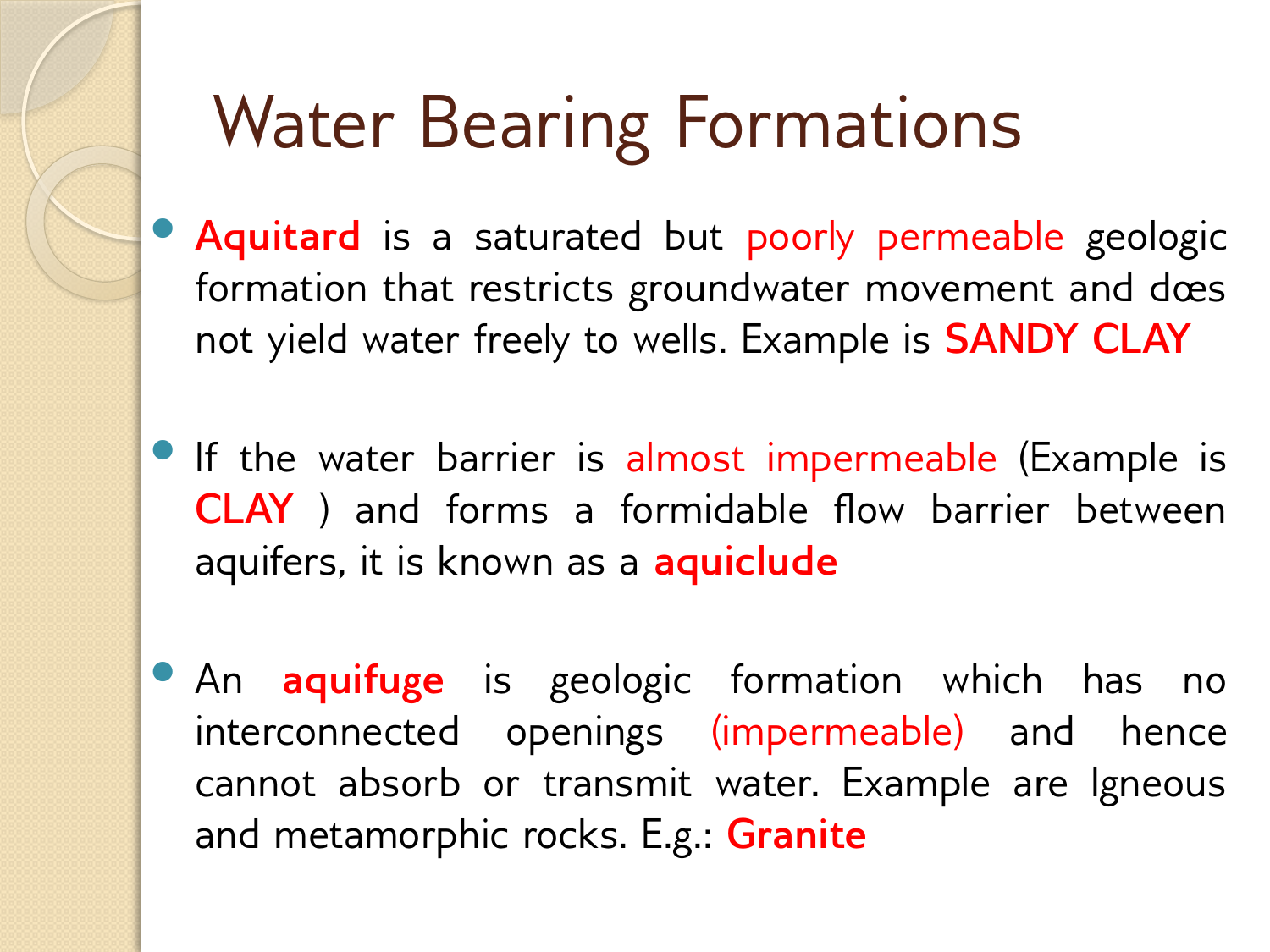

# Water Bearing Formations
Aquitard is a saturated but poorly permeable geologic formation that restricts groundwater movement and does not yield water freely to wells. Example is SANDY CLAY

If the water barrier is almost impermeable (Example is CLAY ) and forms a formidable flow barrier between aquifers, it is known as a aquiclude

An aquifuge is geologic formation which has no interconnected openings (impermeable) and hence cannot absorb or transmit water. Example are Igneous and metamorphic rocks. E.g.: Granite